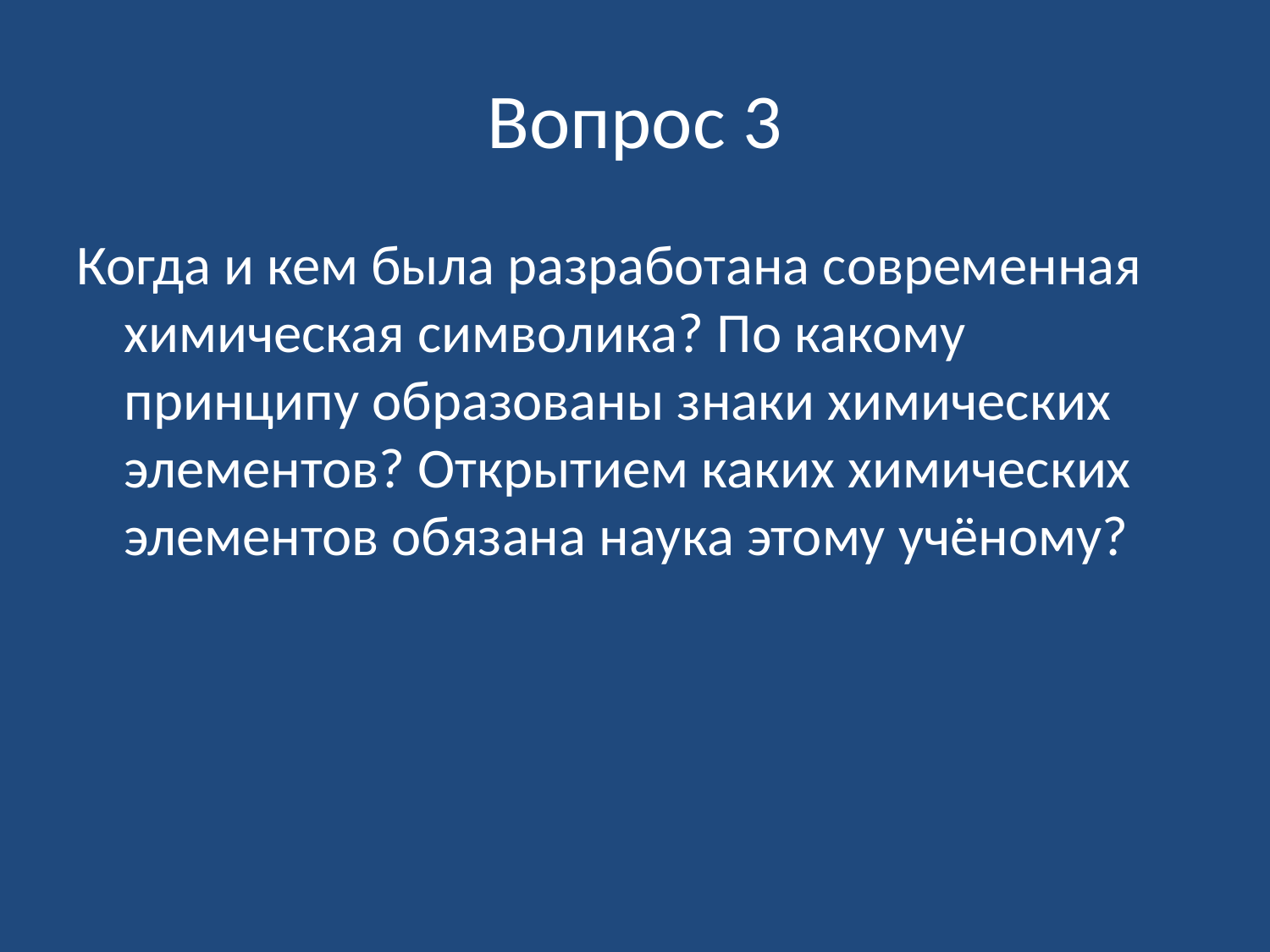

# Вопрос 3
Когда и кем была разработана современная химическая символика? По какому принципу образованы знаки химических элементов? Открытием каких химических элементов обязана наука этому учёному?